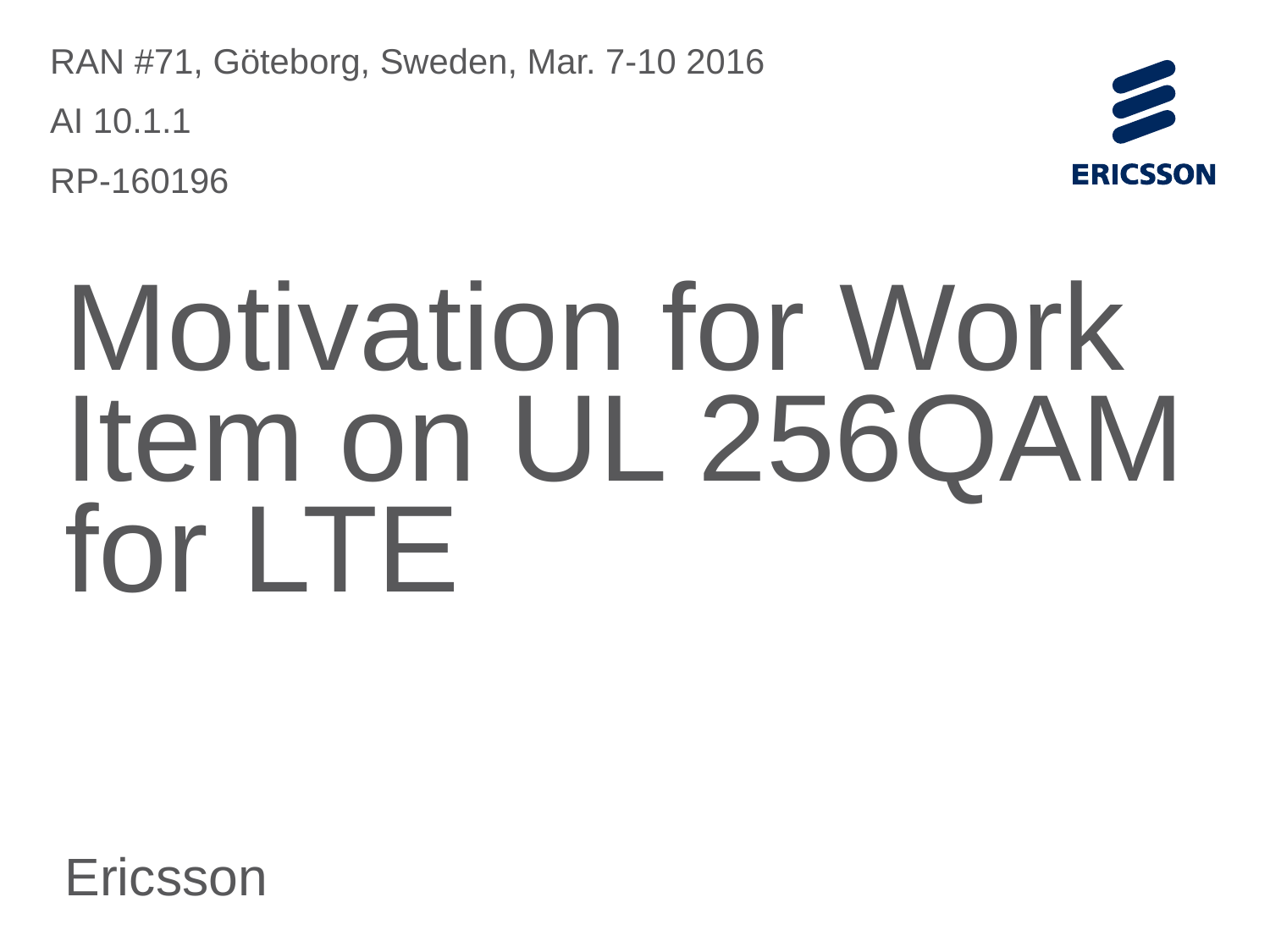

RAN #71, Göteborg, Sweden, Mar. 7-10 2016
AI 10.1.1
RP-160196
# Motivation for Work Item on UL 256QAM for LTE
Ericsson